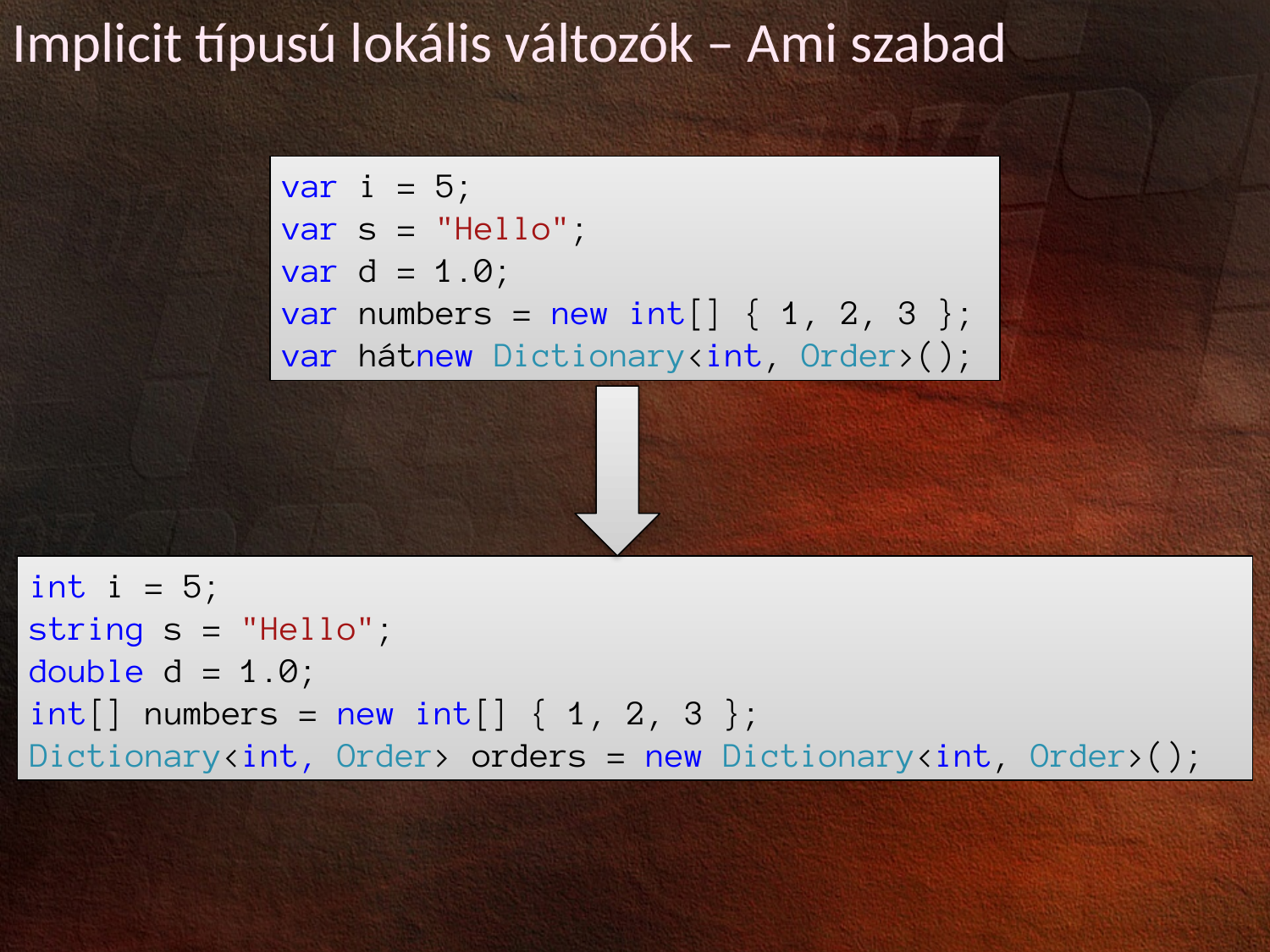

Implicit típusú lokális változók – Ami szabad
var i = 5;
var s = "Hello";
var d = 1.0;
var numbers = new int[] { 1, 2, 3 };
var hátnew Dictionary<int, Order>();

int i = 5;
string s = "Hello";
double d = 1.0;
int[] numbers = new int[] { 1, 2, 3 };
Dictionary<int, Order> orders = new Dictionary<int, Order>();